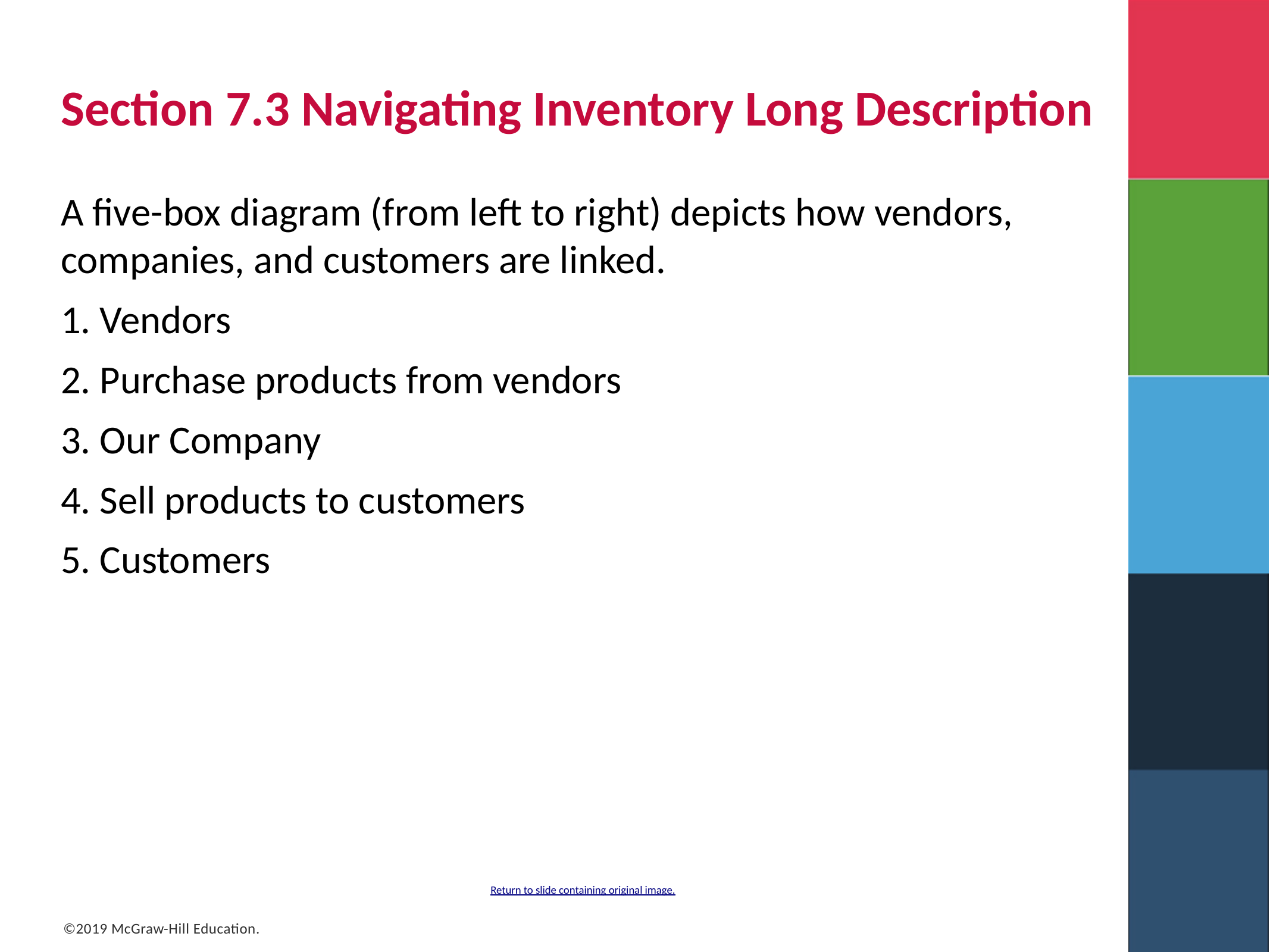

# Section 7.3 Navigating Inventory Long Description
A five-box diagram (from left to right) depicts how vendors, companies, and customers are linked.
1. Vendors
2. Purchase products from vendors
3. Our Company
4. Sell products to customers
5. Customers
Return to slide containing original image.